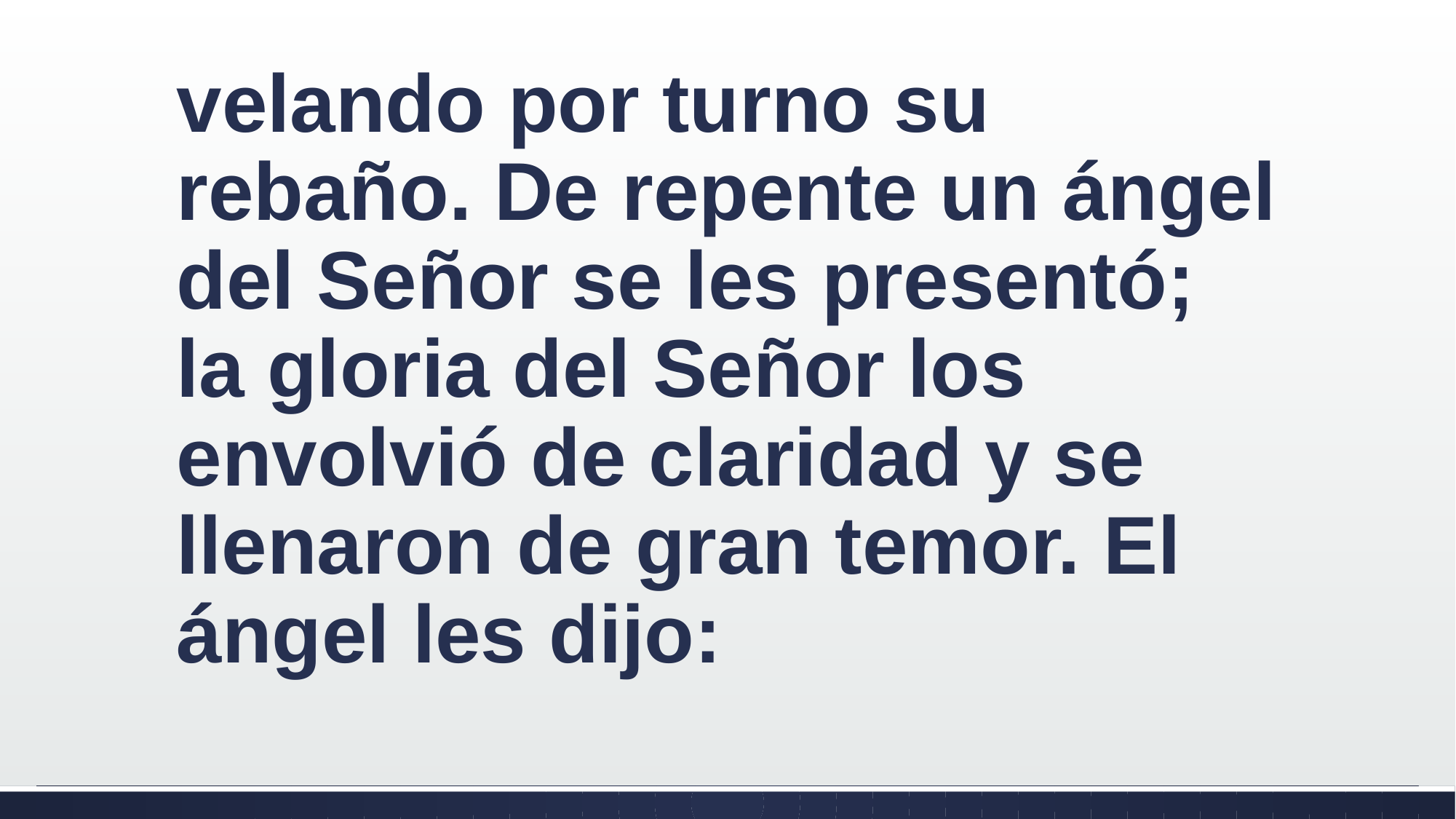

#
velando por turno su rebaño. De repente un ángel del Señor se les presentó; la gloria del Señor los envolvió de claridad y se llenaron de gran temor. El ángel les dijo: